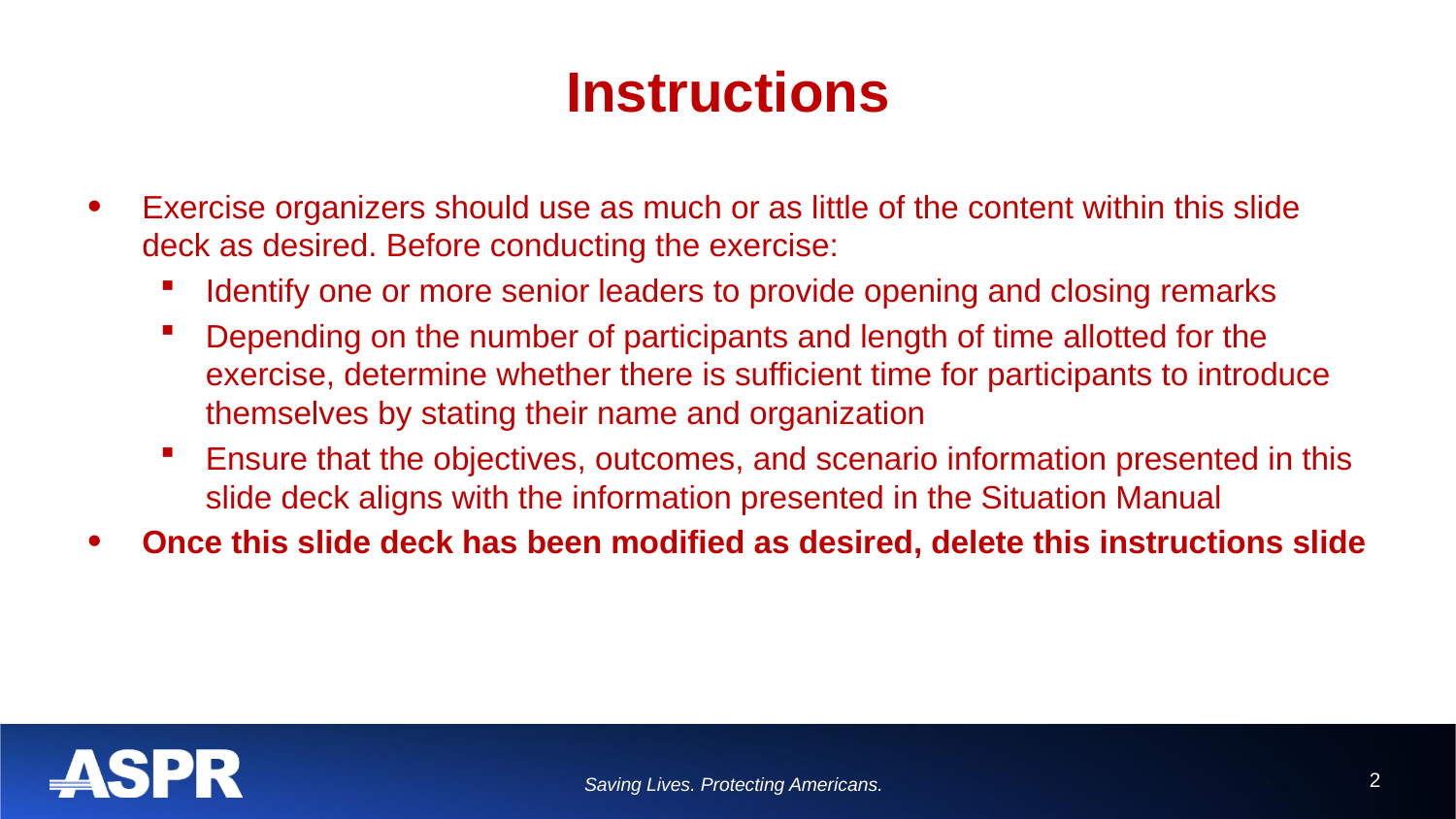

# Instructions
Exercise organizers should use as much or as little of the content within this slide deck as desired. Before conducting the exercise:
Identify one or more senior leaders to provide opening and closing remarks
Depending on the number of participants and length of time allotted for the exercise, determine whether there is sufficient time for participants to introduce themselves by stating their name and organization
Ensure that the objectives, outcomes, and scenario information presented in this slide deck aligns with the information presented in the Situation Manual
Once this slide deck has been modified as desired, delete this instructions slide